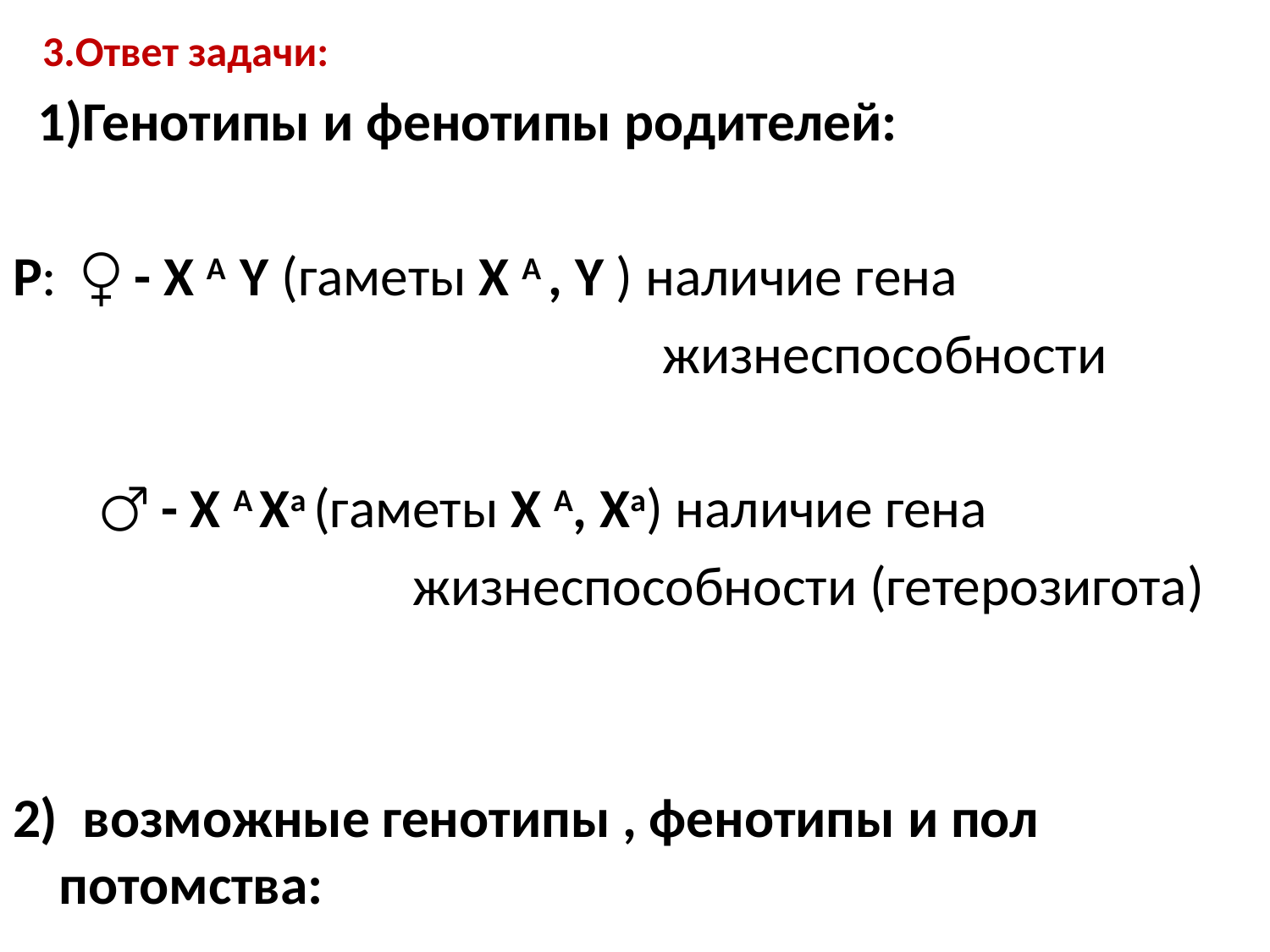

# 3.Ответ задачи:
  1)Генотипы и фенотипы родителей:

P:  ♀ - Х А  Y (гаметы Х А , Y ) наличие гена
                                                    жизнеспособности

       ♂ - Х А Ха (гаметы Х А, Ха) наличие гена
                                жизнеспособности (гетерозигота)

2)  возможные генотипы , фенотипы и пол  потомства: